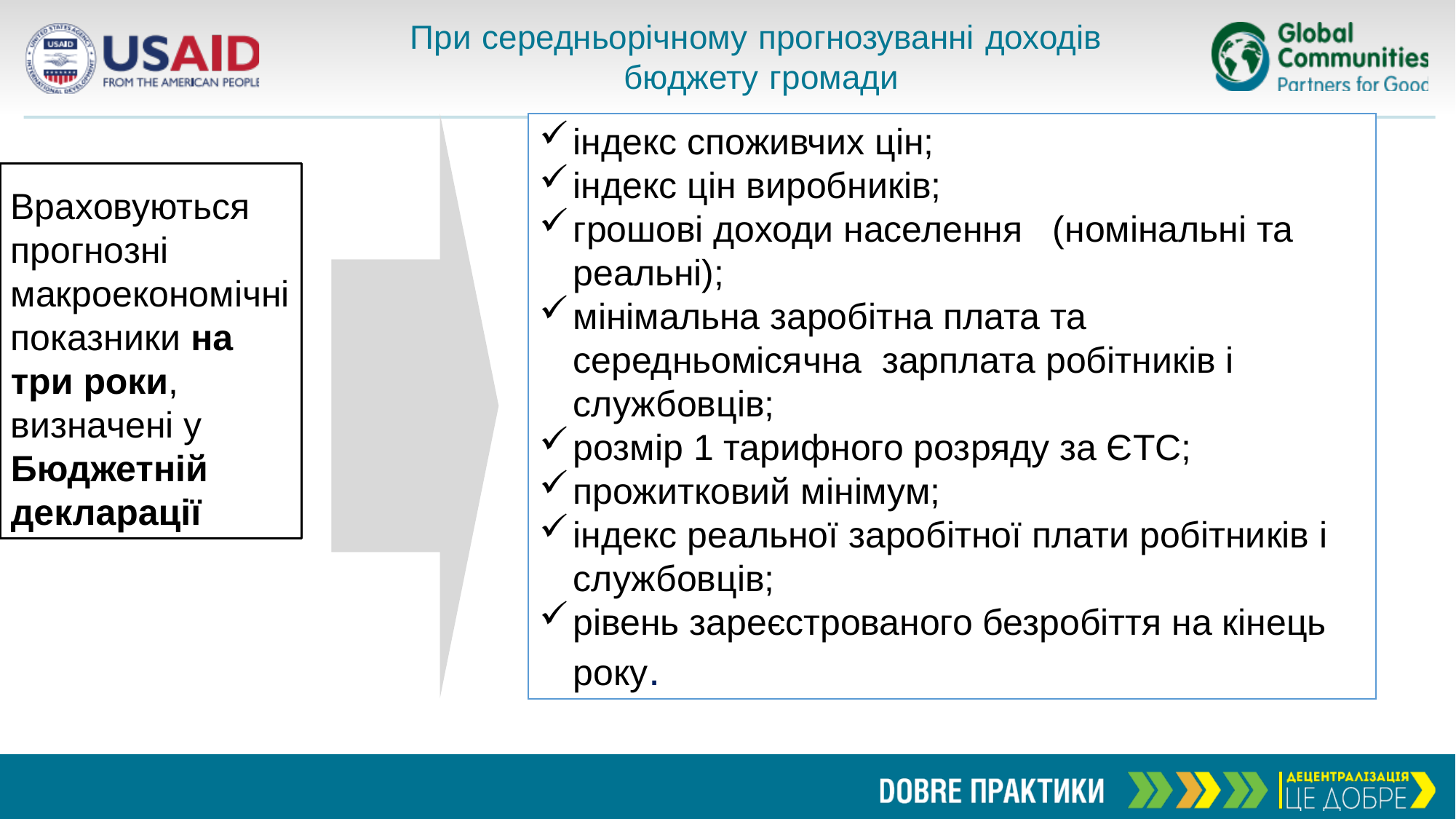

При середньорічному прогнозуванні доходів
бюджету громади

індекс споживчих цін;
індекс цін виробників;
грошові доходи населення   (номінальні та реальні);
мінімальна заробітна плата та середньомісячна  зарплата робітників і службовців;
розмір 1 тарифного розряду за ЄТС;
прожитковий мінімум;
індекс реальної заробітної плати робітників і службовців;
рівень зареєстрованого безробіття на кінець року.

Враховуються прогнозні макроекономічні показники на три роки,
визначені у  Бюджетній декларації